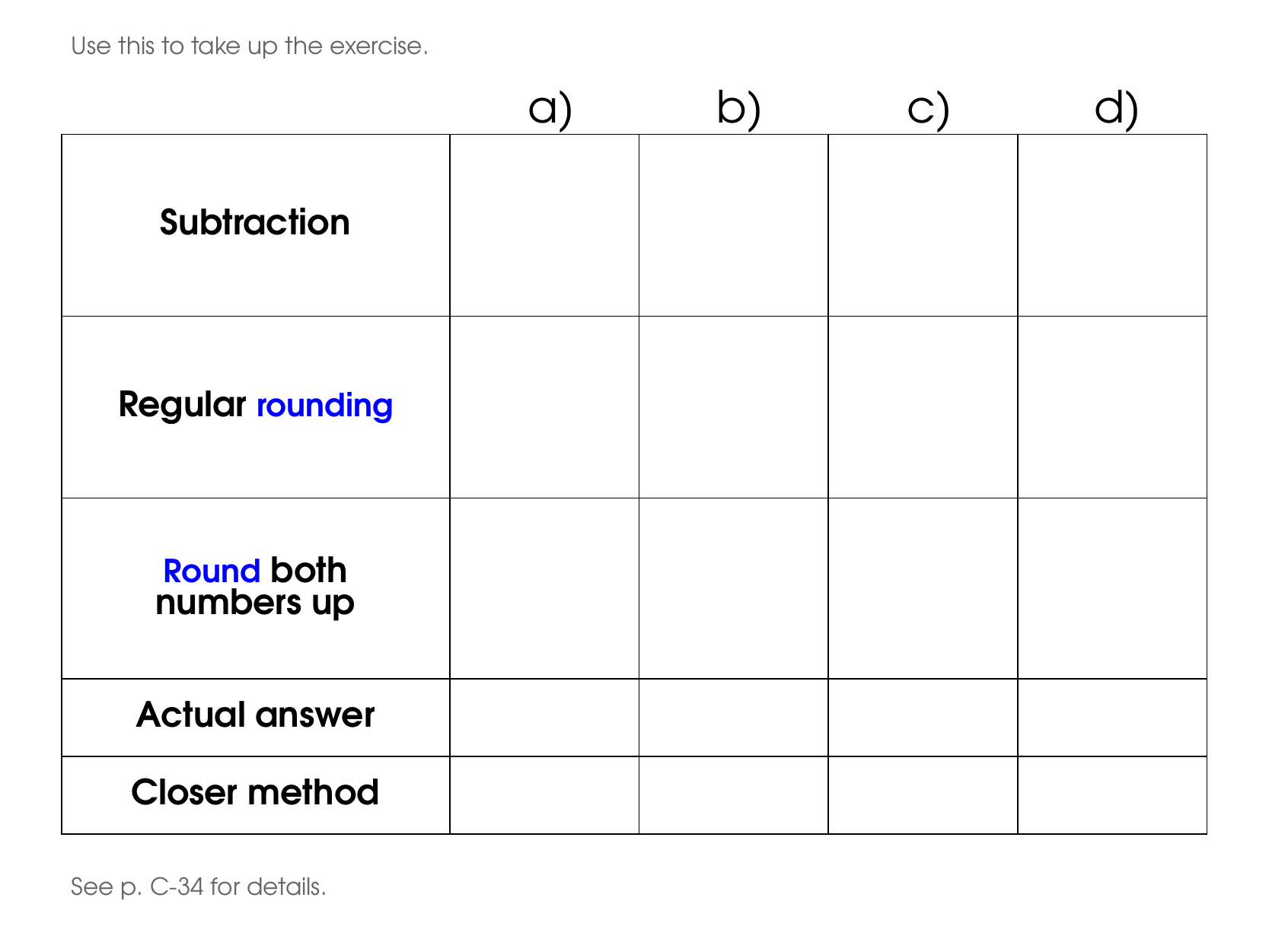

Use this to take up the exercise.
a)
b)
c)
d)
| Subtraction |  |  |  |  |
| --- | --- | --- | --- | --- |
| Regular rounding |  |  |  |  |
| Round both numbers up |  |  |  |  |
| Actual answer |  |  |  |  |
| --- | --- | --- | --- | --- |
| Closer method |  |  |  |  |
See p. C-34 for details.